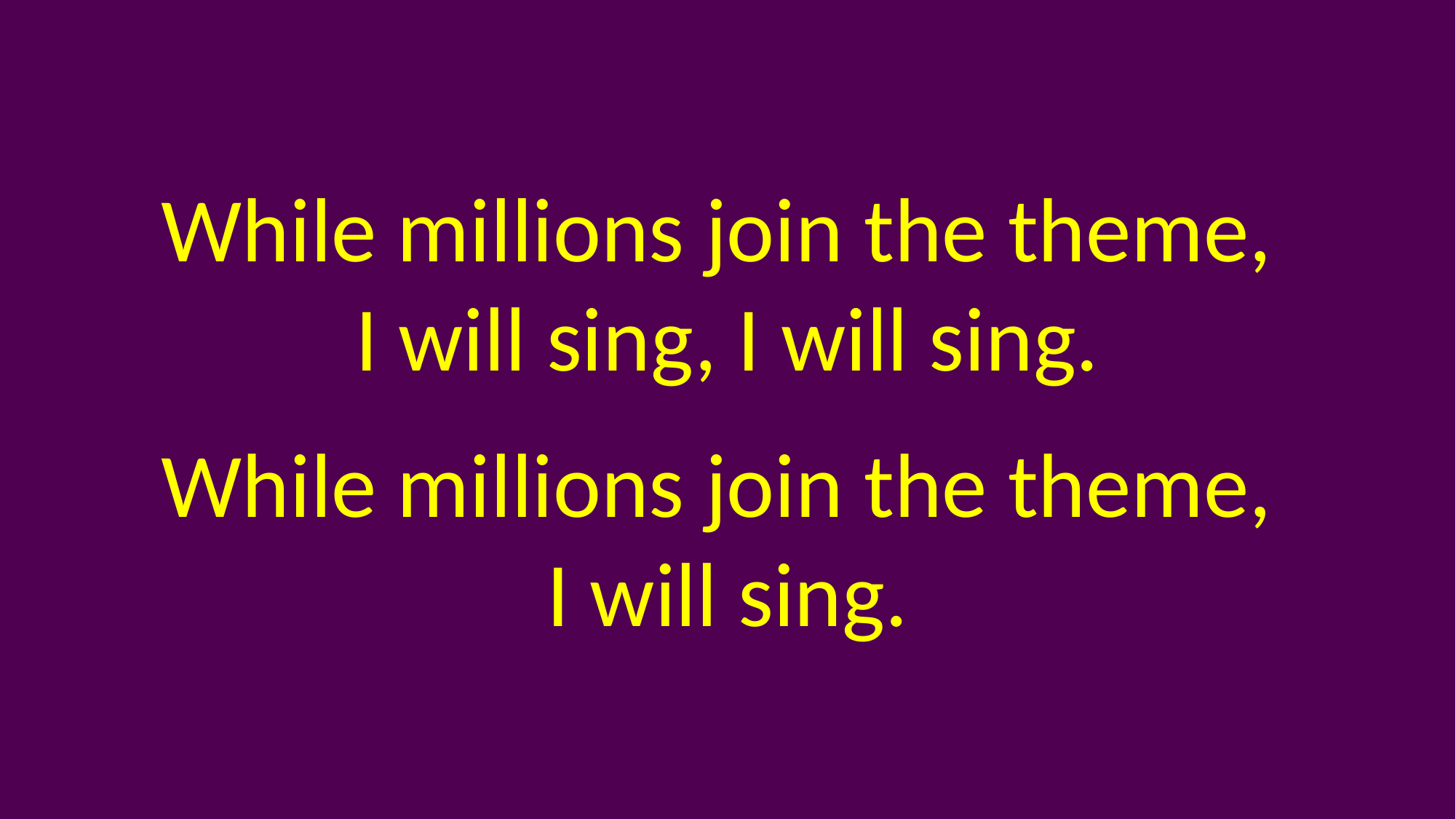

While millions join the theme,
I will sing, I will sing.
While millions join the theme,
I will sing.